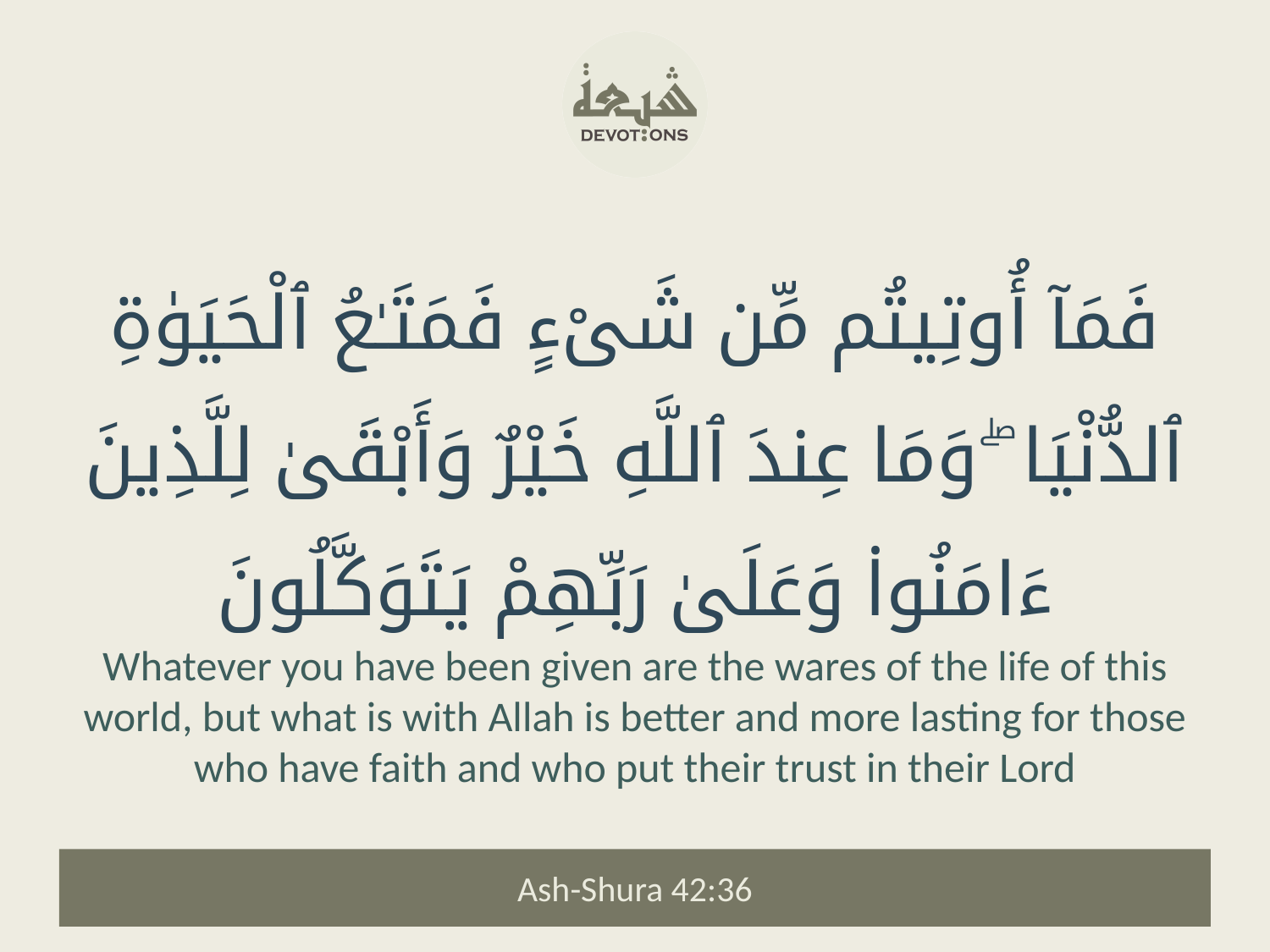

فَمَآ أُوتِيتُم مِّن شَىْءٍ فَمَتَـٰعُ ٱلْحَيَوٰةِ ٱلدُّنْيَا ۖ وَمَا عِندَ ٱللَّهِ خَيْرٌ وَأَبْقَىٰ لِلَّذِينَ ءَامَنُوا۟ وَعَلَىٰ رَبِّهِمْ يَتَوَكَّلُونَ
Whatever you have been given are the wares of the life of this world, but what is with Allah is better and more lasting for those who have faith and who put their trust in their Lord
Ash-Shura 42:36